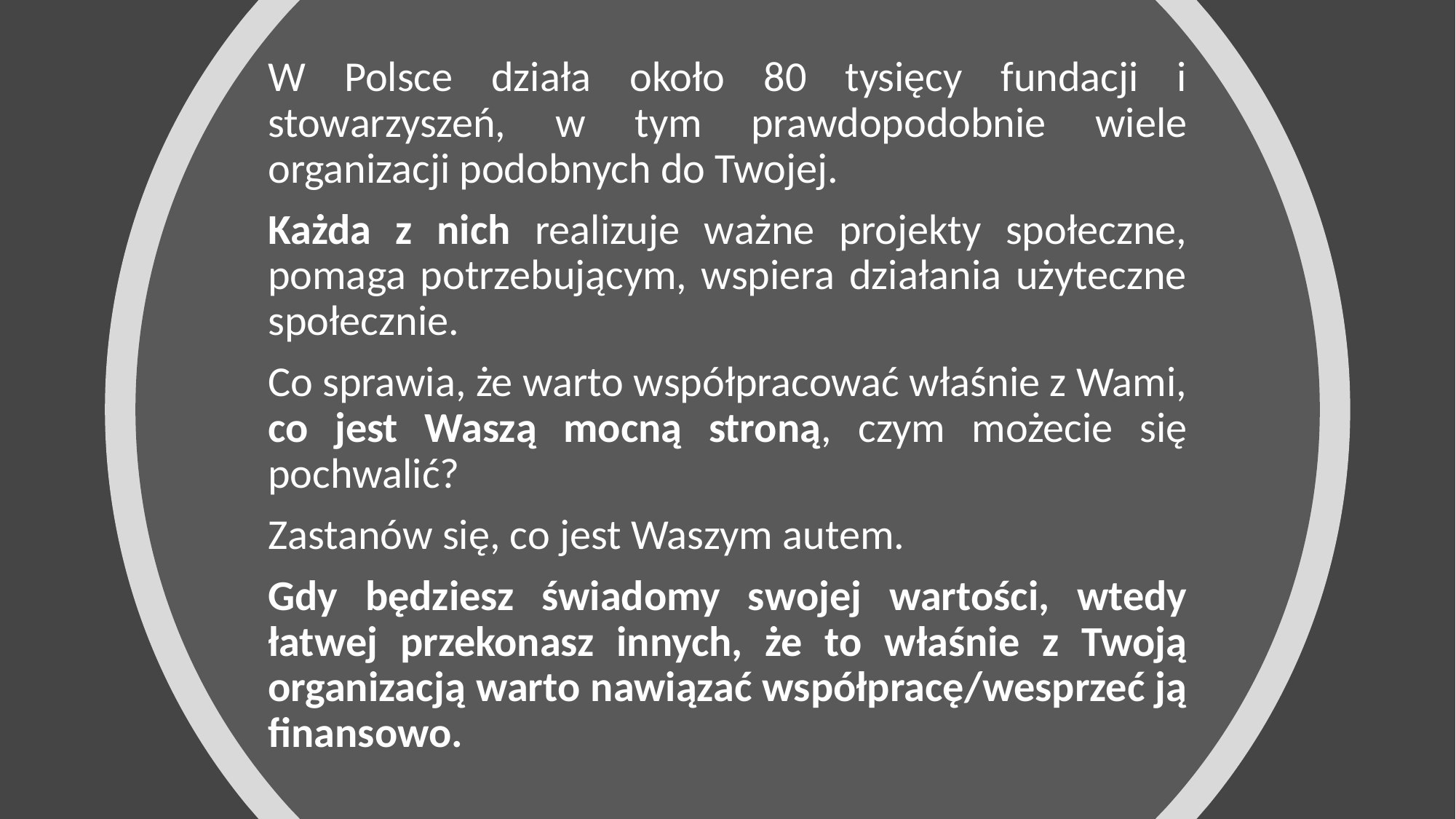

W Polsce działa około 80 tysięcy fundacji i stowarzyszeń, w tym prawdopodobnie wiele organizacji podobnych do Twojej.
Każda z nich realizuje ważne projekty społeczne, pomaga potrzebującym, wspiera działania użyteczne społecznie.
Co sprawia, że warto współpracować właśnie z Wami, co jest Waszą mocną stroną, czym możecie się pochwalić?
Zastanów się, co jest Waszym autem.
Gdy będziesz świadomy swojej wartości, wtedy łatwej przekonasz innych, że to właśnie z Twoją organizacją warto nawiązać współpracę/wesprzeć ją finansowo.